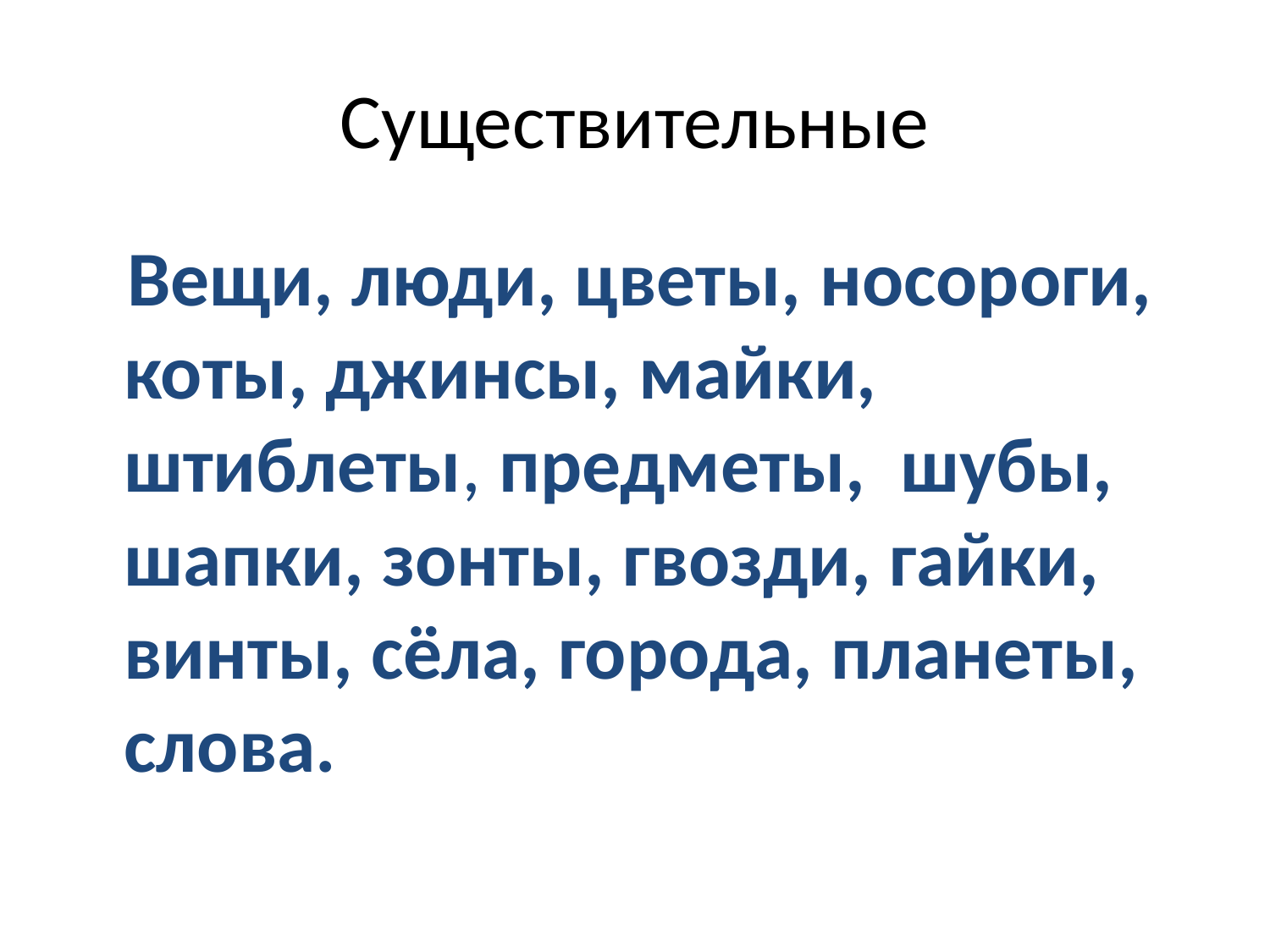

# Существительные
    Вещи, люди, цветы, носороги, коты, джинсы, майки, штиблеты, предметы,  шубы, шапки, зонты, гвозди, гайки, винты, сёла, города, планеты, слова.